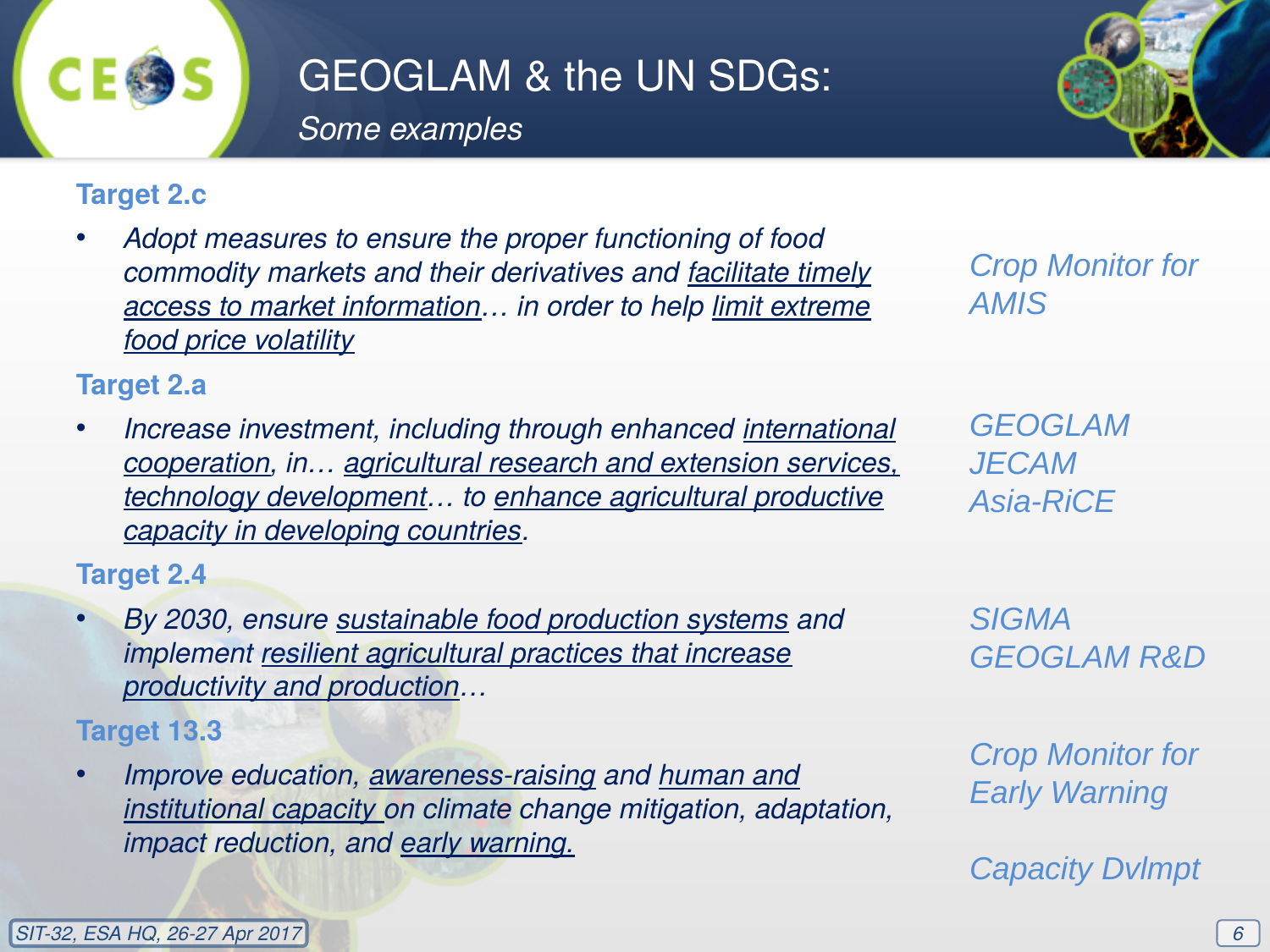

GEOGLAM & the UN SDGs:
Some examples
Target 2.c
Adopt measures to ensure the proper functioning of food commodity markets and their derivatives and facilitate timely access to market information… in order to help limit extreme food price volatility
Target 2.a
Increase investment, including through enhanced international cooperation, in… agricultural research and extension services, technology development… to enhance agricultural productive capacity in developing countries.
Target 2.4
By 2030, ensure sustainable food production systems and implement resilient agricultural practices that increase productivity and production…
Target 13.3
Improve education, awareness-raising and human and institutional capacity on climate change mitigation, adaptation, impact reduction, and early warning.

Crop Monitor for
AMIS
GEOGLAM
JECAM
Asia-RiCE
SIGMA
GEOGLAM R&D
Crop Monitor for   Early Warning

Capacity Dvlmpt
6